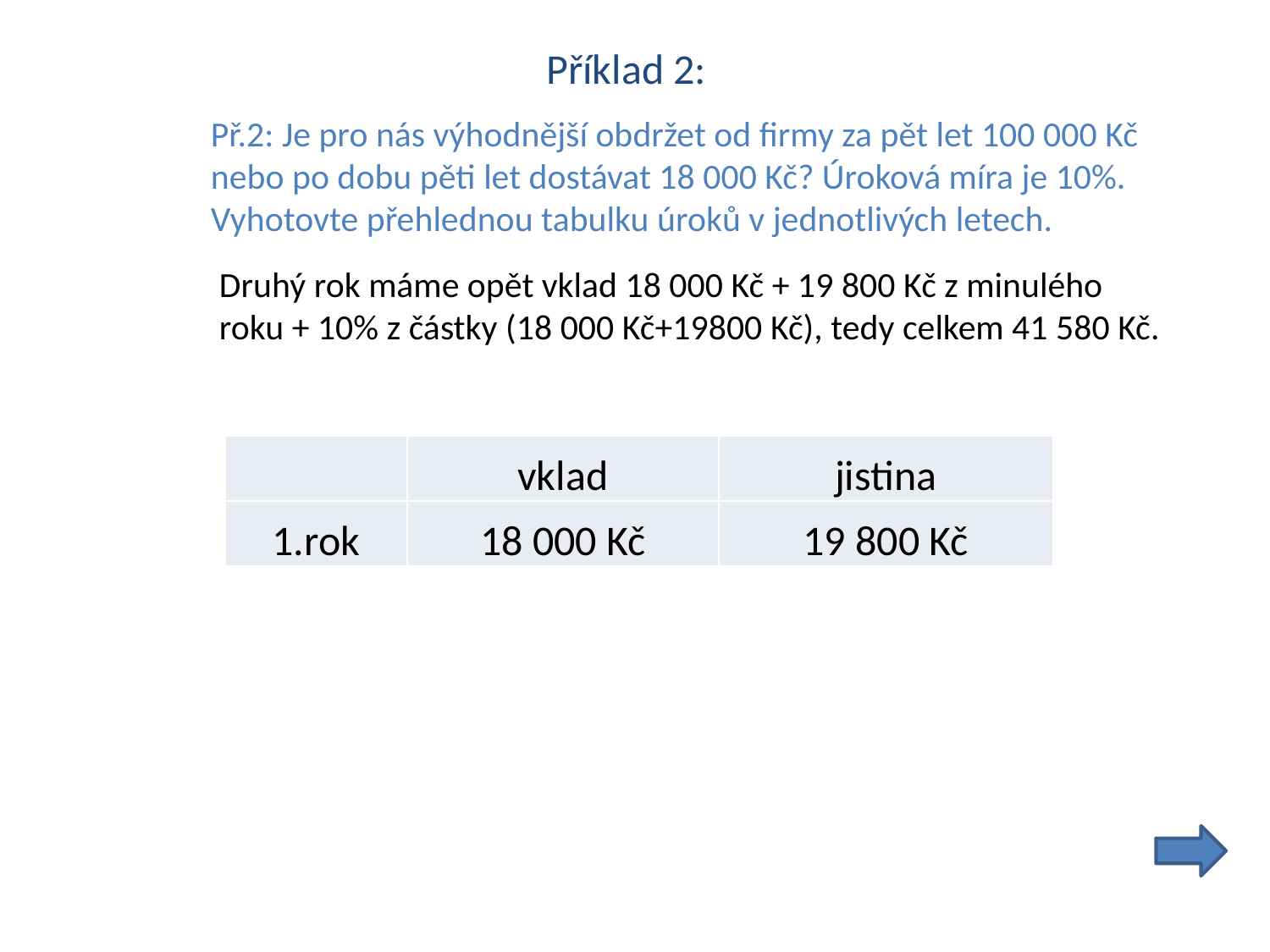

Příklad 2:
Př.2: Je pro nás výhodnější obdržet od firmy za pět let 100 000 Kč
nebo po dobu pěti let dostávat 18 000 Kč? Úroková míra je 10%.
Vyhotovte přehlednou tabulku úroků v jednotlivých letech.

Druhý rok máme opět vklad 18 000 Kč + 19 800 Kč z minulého
roku + 10% z částky (18 000 Kč+19800 Kč), tedy celkem 41 580 Kč.

|  | vklad | jistina |
| --- | --- | --- |
| 1.rok | 18 000 Kč | 19 800 Kč |